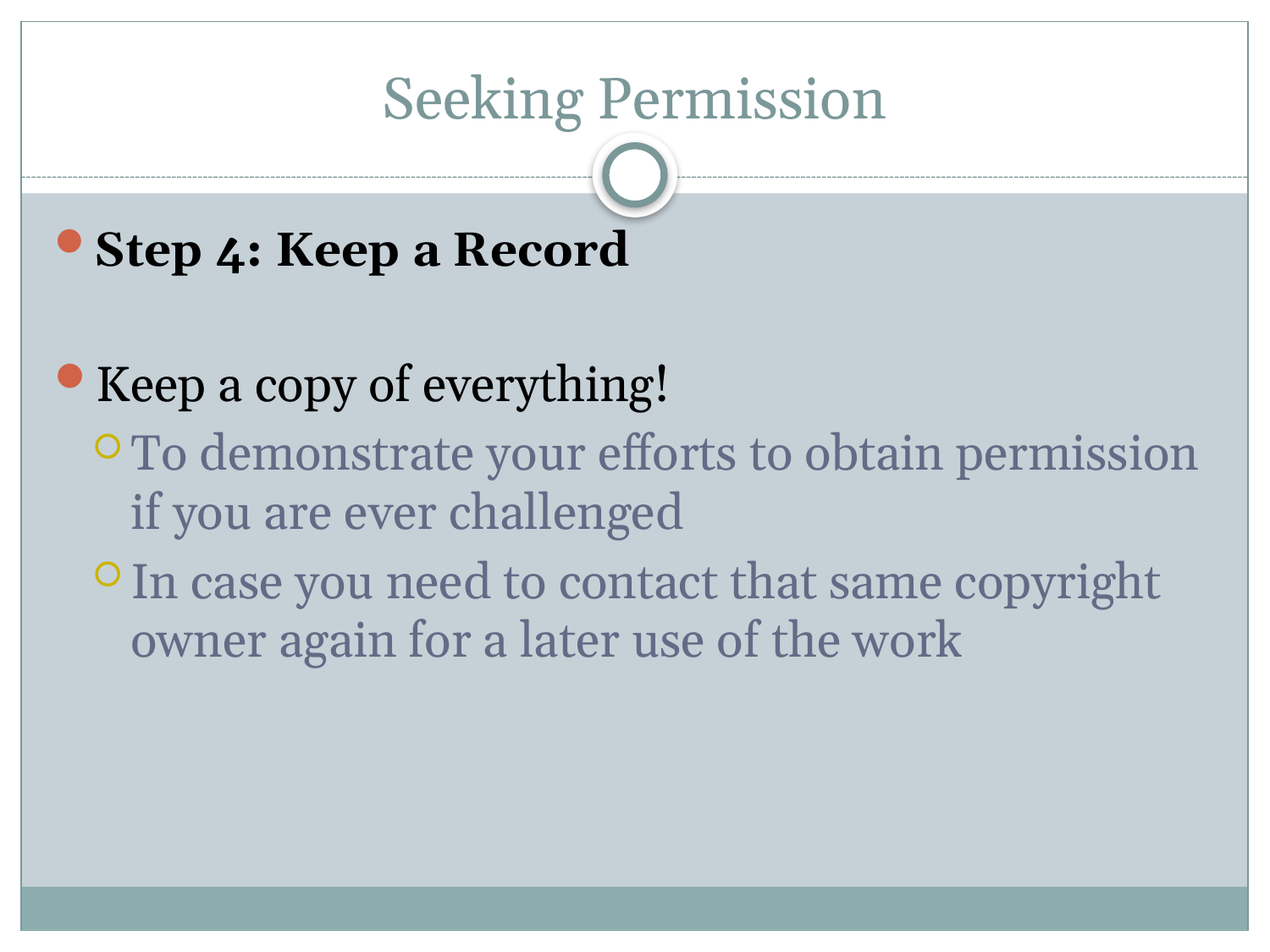

# Seeking Permission
Step 4: Keep a Record

Keep a copy of everything!
To demonstrate your efforts to obtain permission if you are ever challenged
In case you need to contact that same copyright owner again for a later use of the work